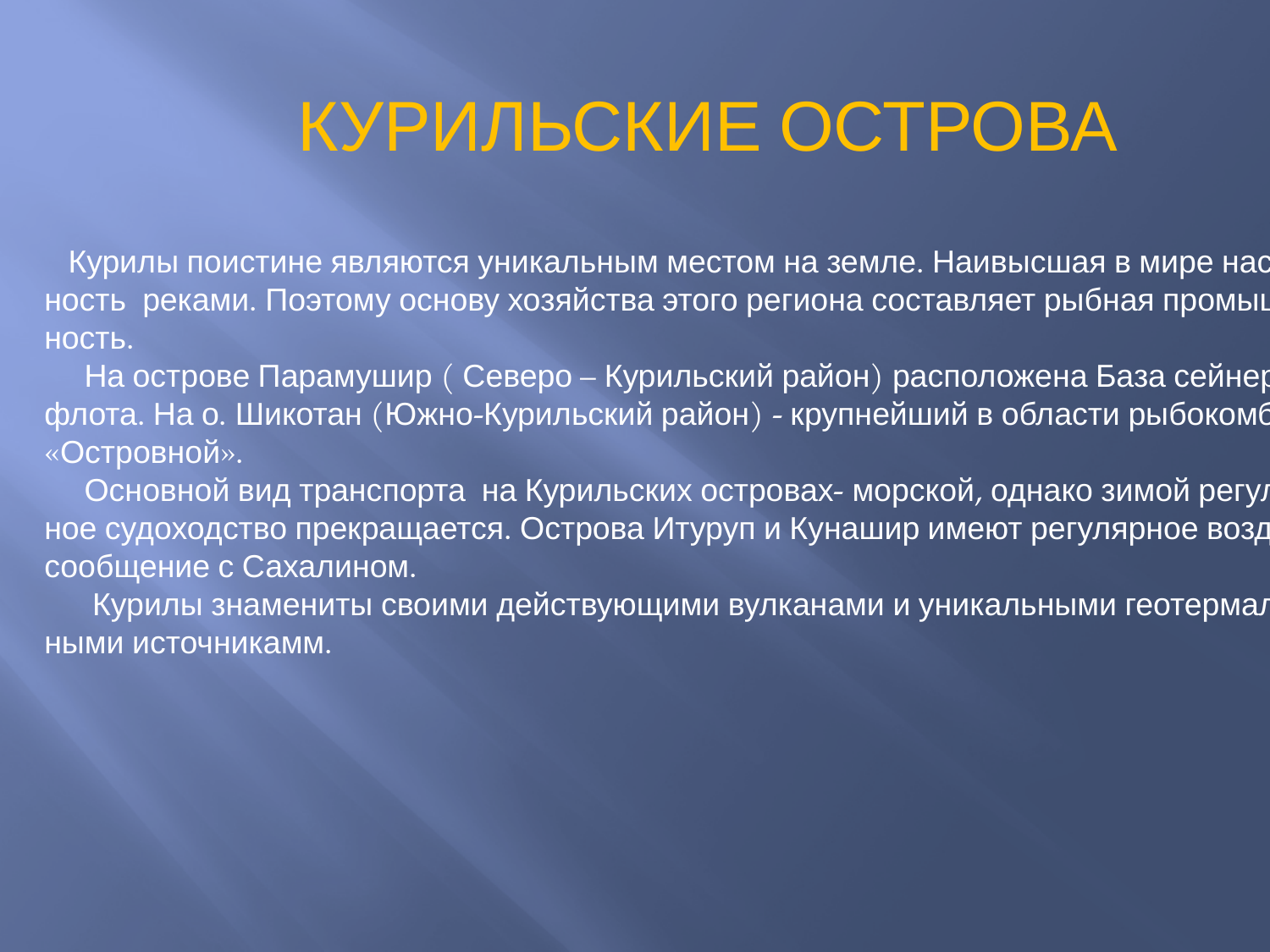

КУРИЛЬСКИЕ ОСТРОВА

   Курилы поистине являются уникальным местом на земле. Наивысшая в мире насыщен-
ность  реками. Поэтому основу хозяйства этого региона составляет рыбная промышлен-
ность.
     На острове Парамушир ( Северо – Курильский район) расположена База сейнерного
флота. На о. Шикотан (Южно-Курильский район) - крупнейший в области рыбокомбинат «Островной».
     Основной вид транспорта  на Курильских островах- морской, однако зимой регуляр-
ное судоходство прекращается. Острова Итуруп и Кунашир имеют регулярное воздушное сообщение с Сахалином.
      Курилы знамениты своими действующими вулканами и уникальными геотермаль –
ными источникамм.